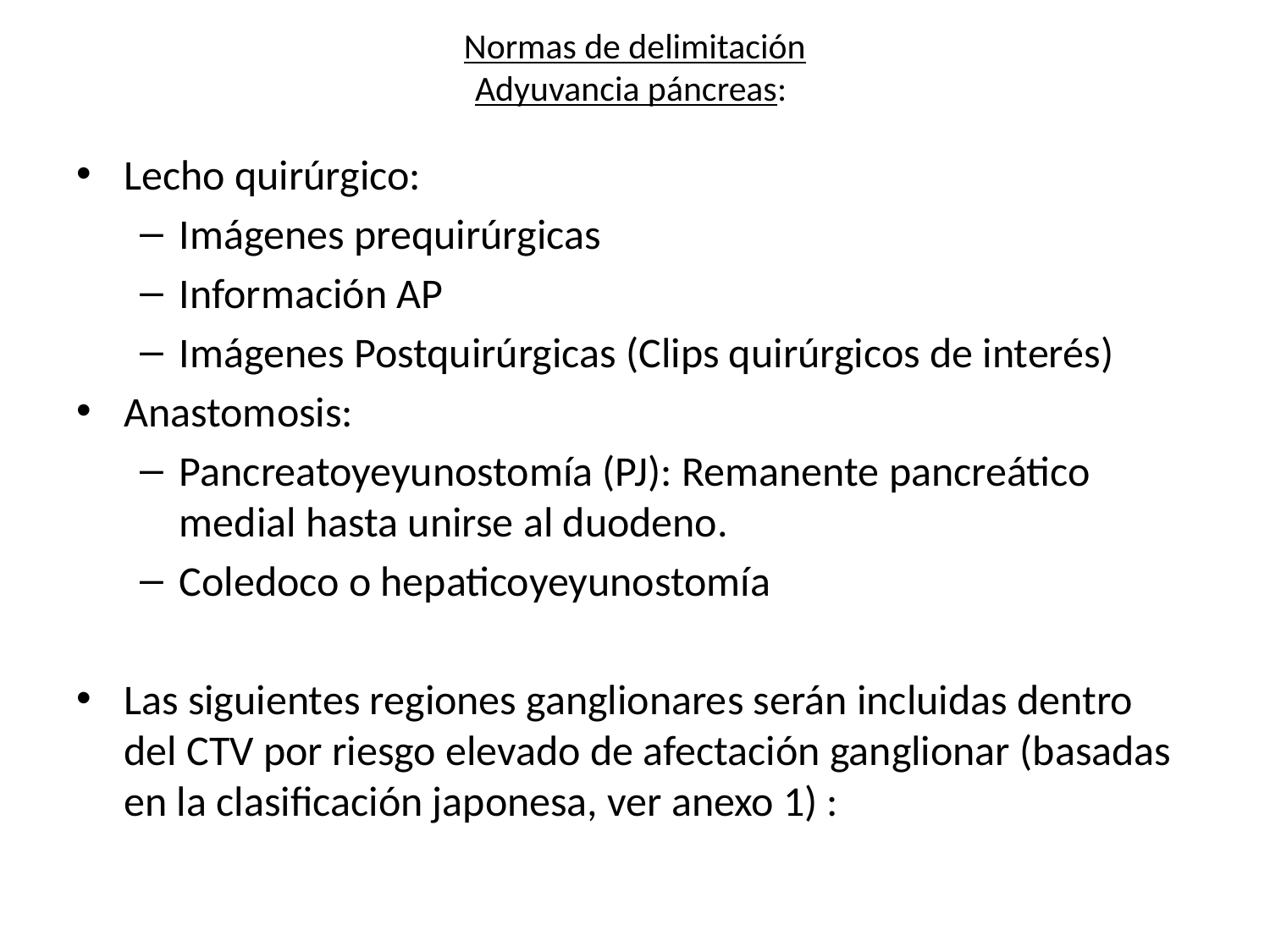

# Normas de delimitación Adyuvancia páncreas:
Lecho quirúrgico:
Imágenes prequirúrgicas
Información AP
Imágenes Postquirúrgicas (Clips quirúrgicos de interés)
Anastomosis:
Pancreatoyeyunostomía (PJ): Remanente pancreático medial hasta unirse al duodeno.
Coledoco o hepaticoyeyunostomía

Las siguientes regiones ganglionares serán incluidas dentro del CTV por riesgo elevado de afectación ganglionar (basadas en la clasificación japonesa, ver anexo 1) :